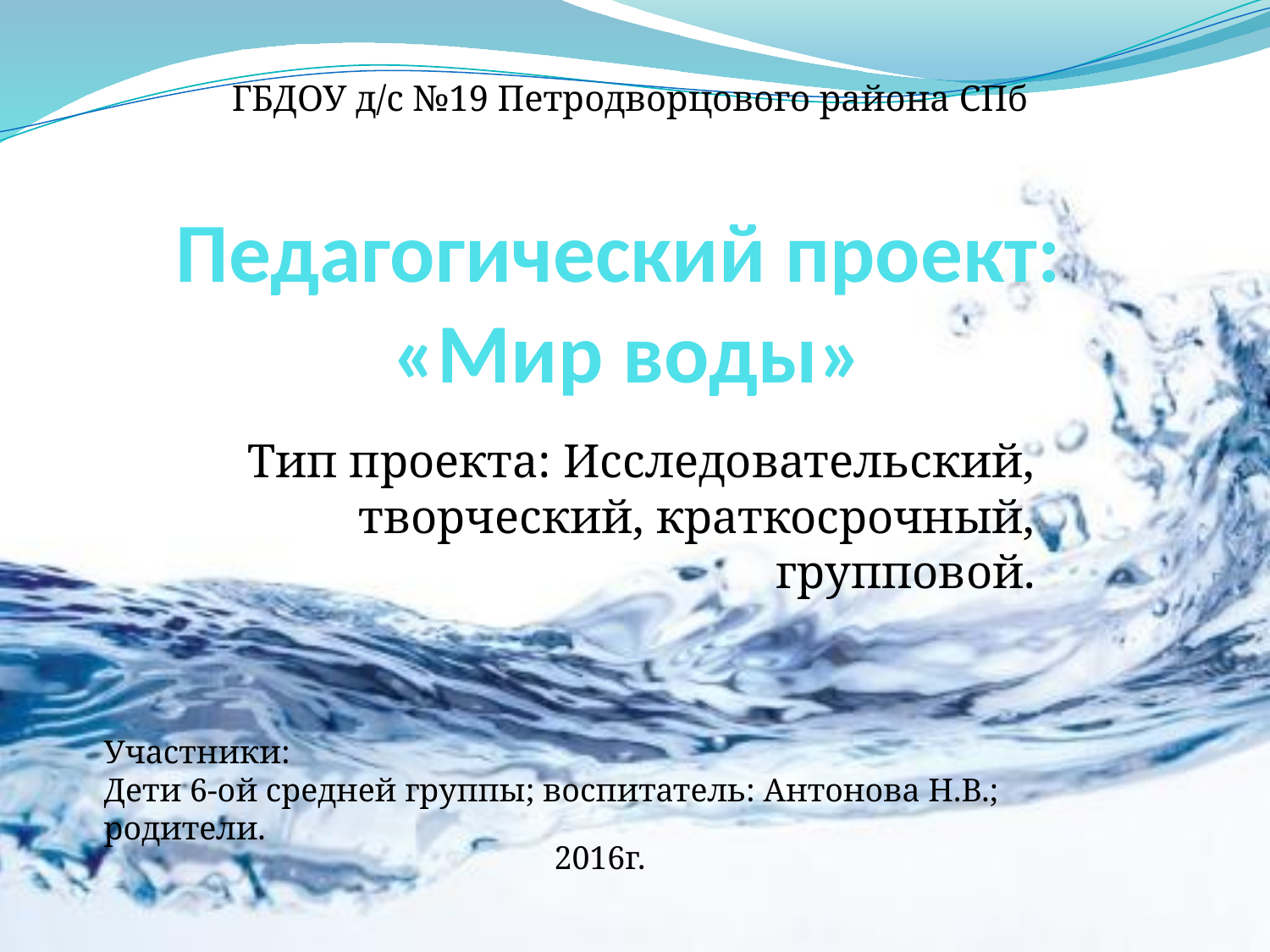

ГБДОУ д/с №19 Петродворцового района СПб
# Педагогический проект: «Мир воды»
Тип проекта: Исследовательский, творческий, краткосрочный, групповой.

Участники:
Дети 6-ой средней группы; воспитатель: Антонова Н.В.; родители.
2016г.